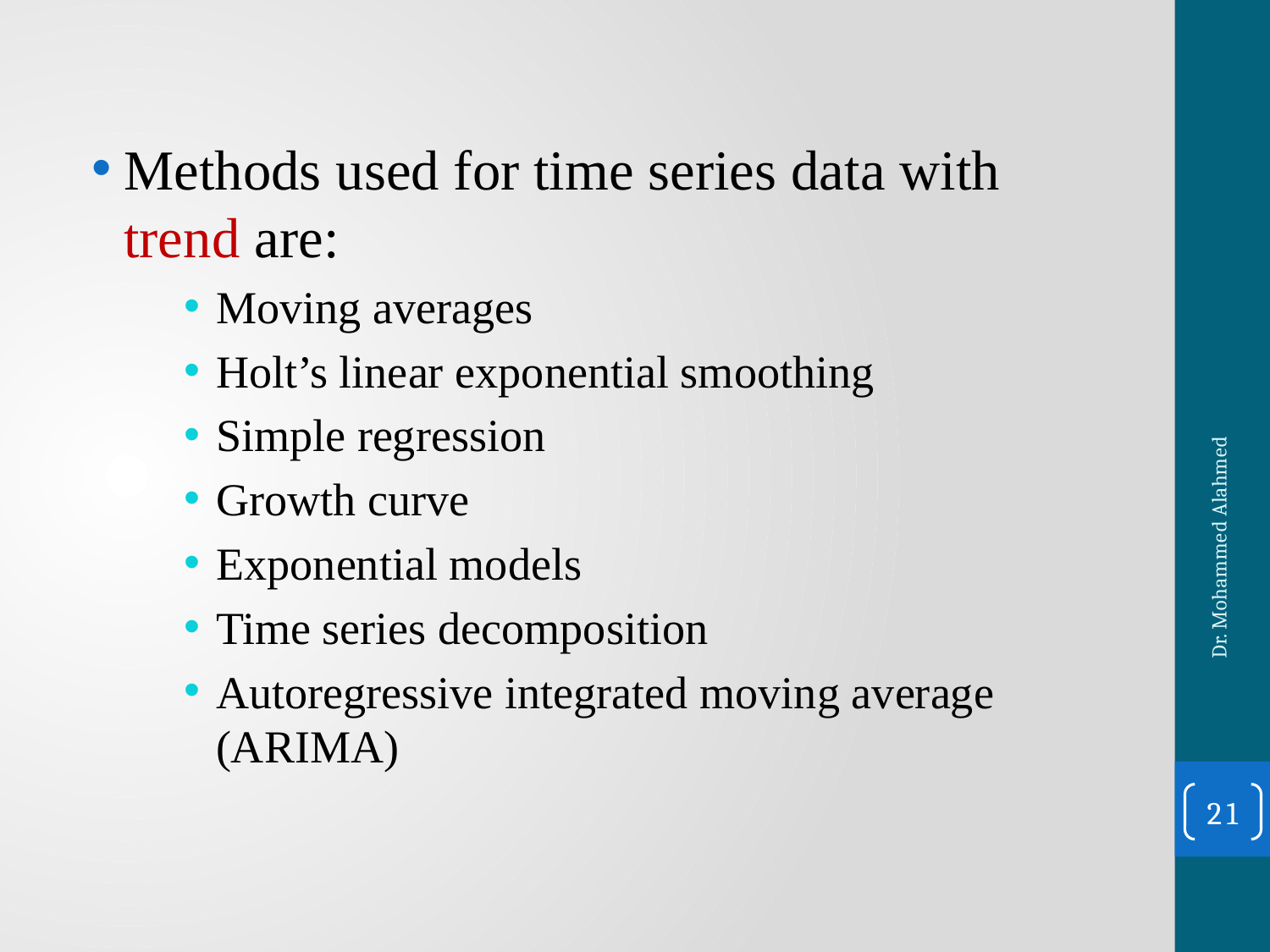

Methods used for time series data with trend are:
Moving averages
Holt’s linear exponential smoothing
Simple regression
Growth curve
Exponential models
Time series decomposition
Autoregressive integrated moving average (ARIMA)
Dr. Mohammed Alahmed
21